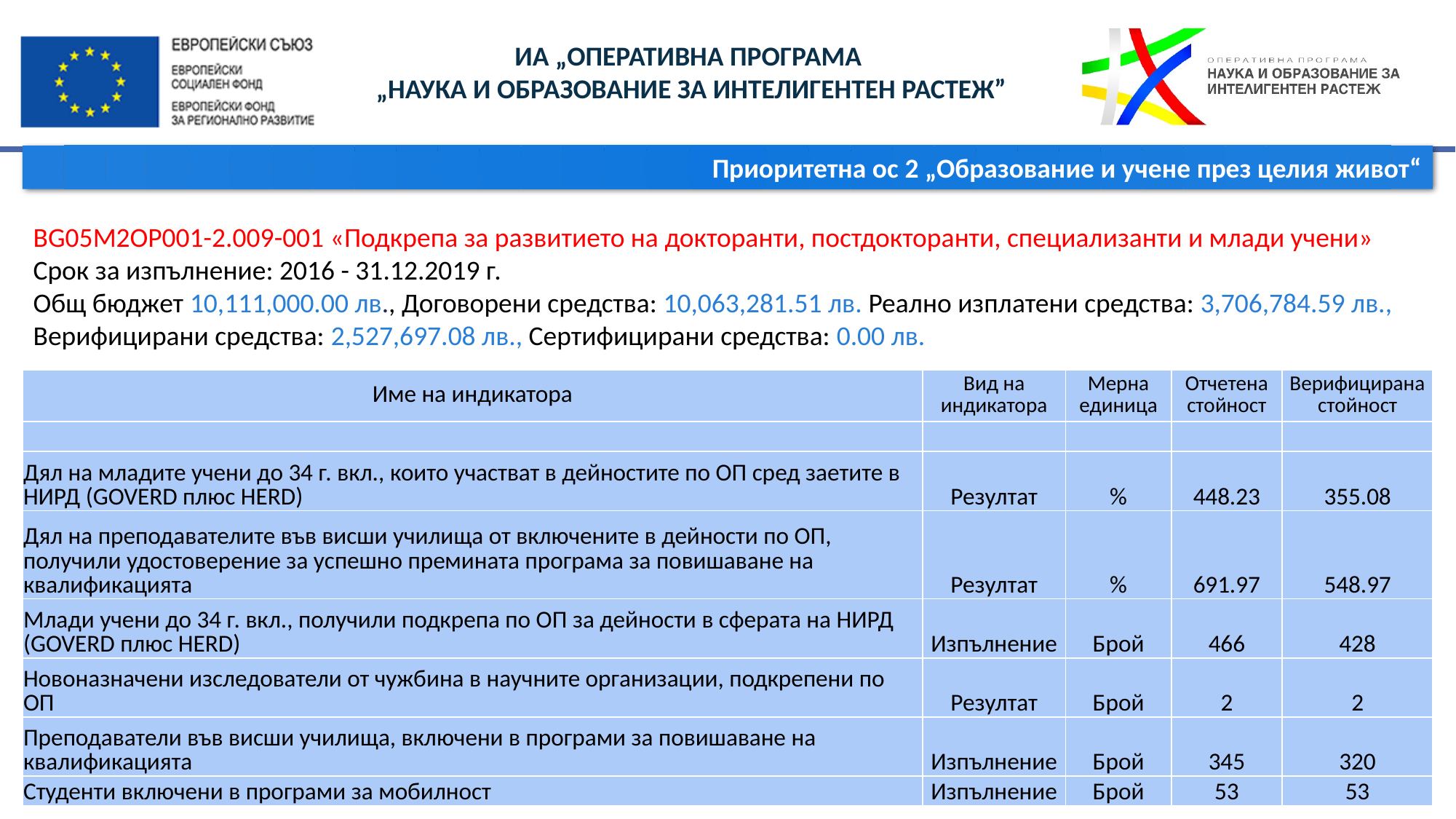

Приоритетна ос 2 „Образование и учене през целия живот“
BG05M2OP001-2.009-001 «Подкрепа за развитието на докторанти, постдокторанти, специализанти и млади учени» Срок за изпълнение: 2016 - 31.12.2019 г.
Общ бюджет 10,111,000.00 лв., Договорени средства: 10,063,281.51 лв. Реално изплатени средства: 3,706,784.59 лв., Верифицирани средства: 2,527,697.08 лв., Сертифицирани средства: 0.00 лв.
| Име на индикатора | Вид на индикатора | Мерна единица | Отчетена стойност | Верифицирана стойност |
| --- | --- | --- | --- | --- |
|  |  |  |  |  |
| Дял на младите учени до 34 г. вкл., които участват в дейностите по ОП сред заетите в НИРД (GOVERD плюс HERD) | Резултат | % | 448.23 | 355.08 |
| Дял на преподавателите във висши училища от включените в дейности по ОП, получили удостоверение за успешно премината програма за повишаване на квалификацията | Резултат | % | 691.97 | 548.97 |
| Млади учени до 34 г. вкл., получили подкрепа по ОП за дейности в сферата на НИРД (GOVERD плюс HERD) | Изпълнение | Брой | 466 | 428 |
| Новоназначени изследователи от чужбина в научните организации, подкрепени по ОП | Резултат | Брой | 2 | 2 |
| Преподаватели във висши училища, включени в програми за повишаване на квалификацията | Изпълнение | Брой | 345 | 320 |
| Студенти включени в програми за мобилност | Изпълнение | Брой | 53 | 53 |